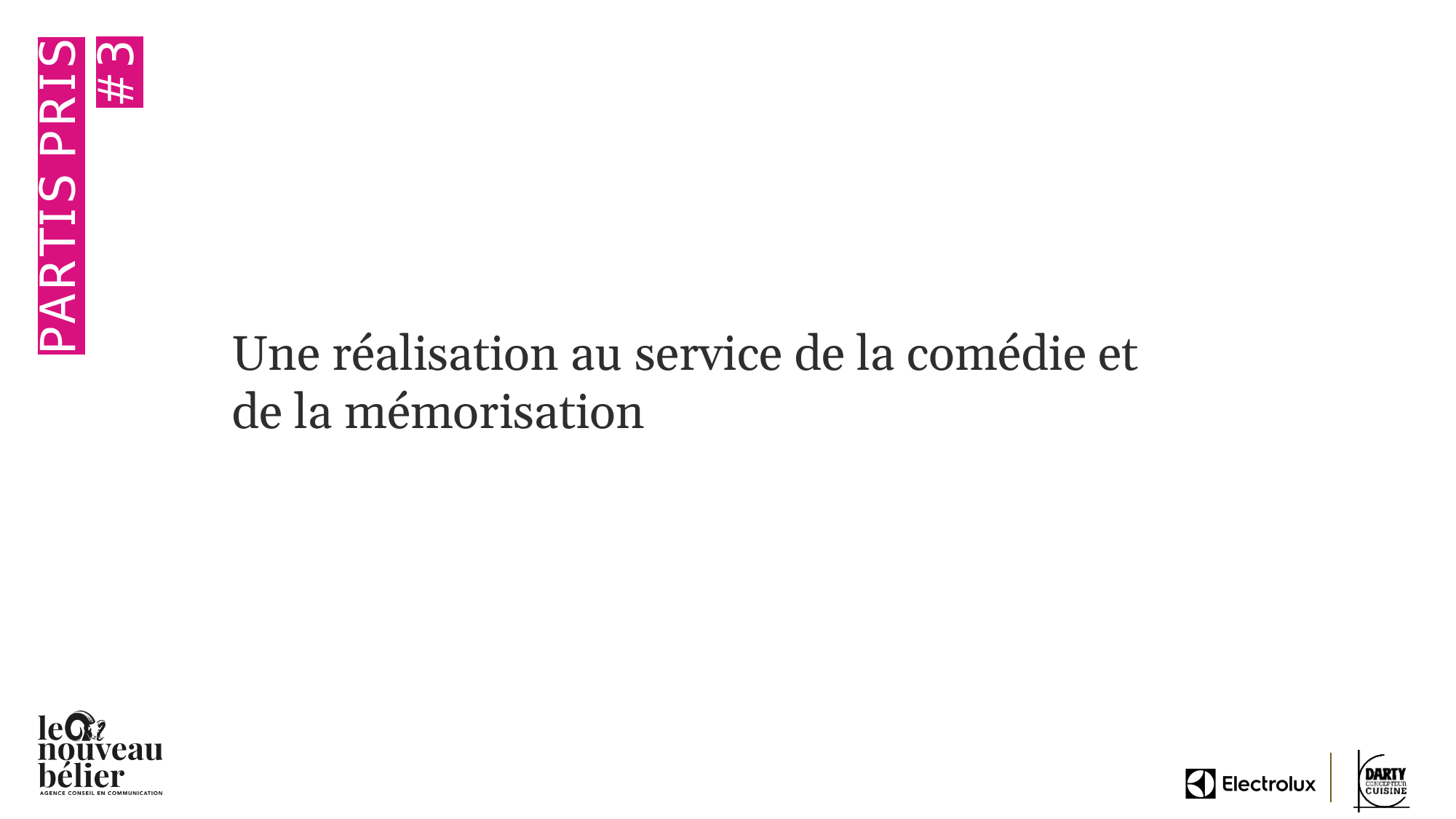

PARTIS PRIS #3
Une réalisation au service de la comédie et de la mémorisation